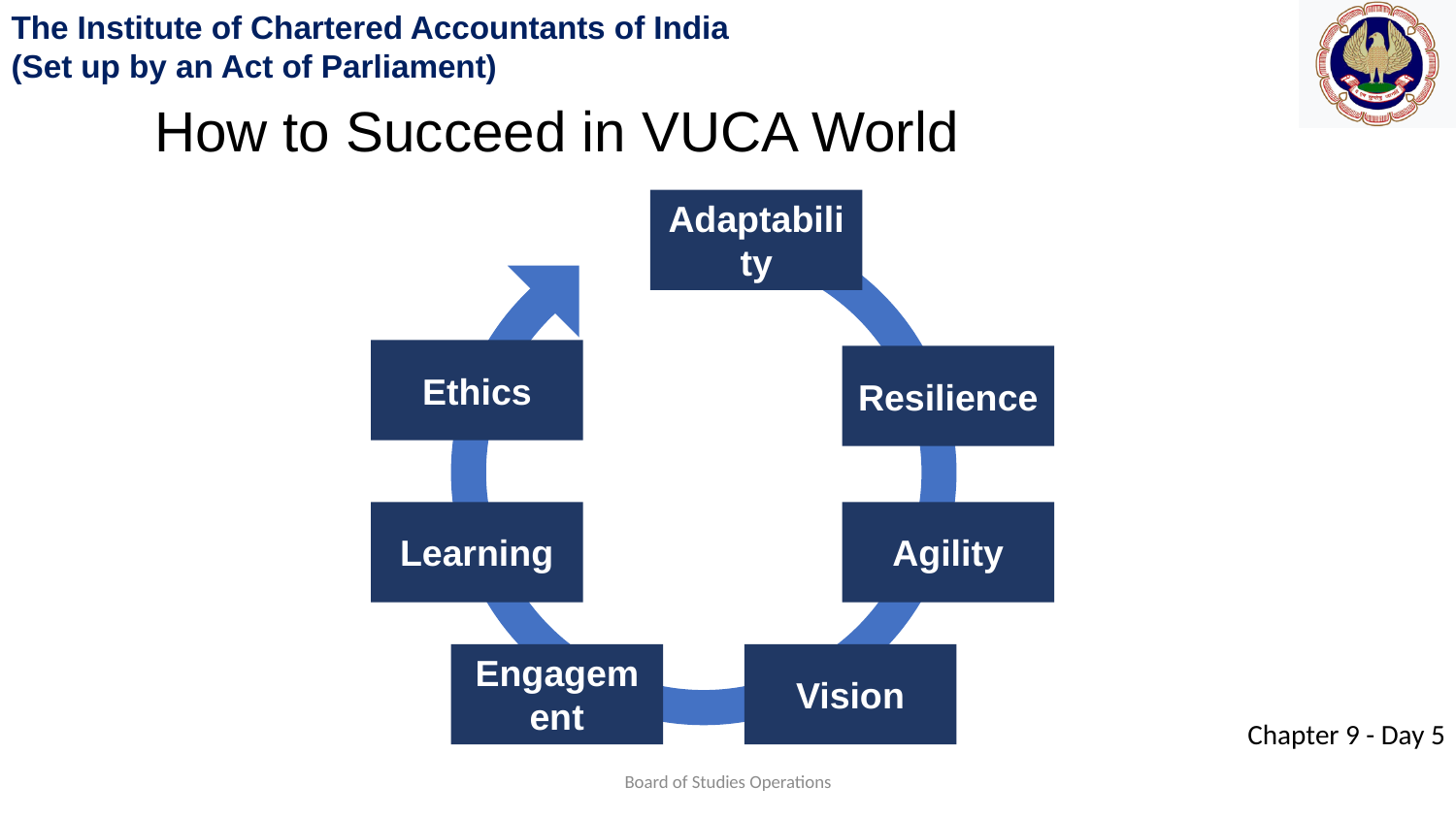

How to Succeed in VUCA World
Adaptability

Ethics
Resilience
Learning
Agility
Engagement
Vision
Board of Studies Operations